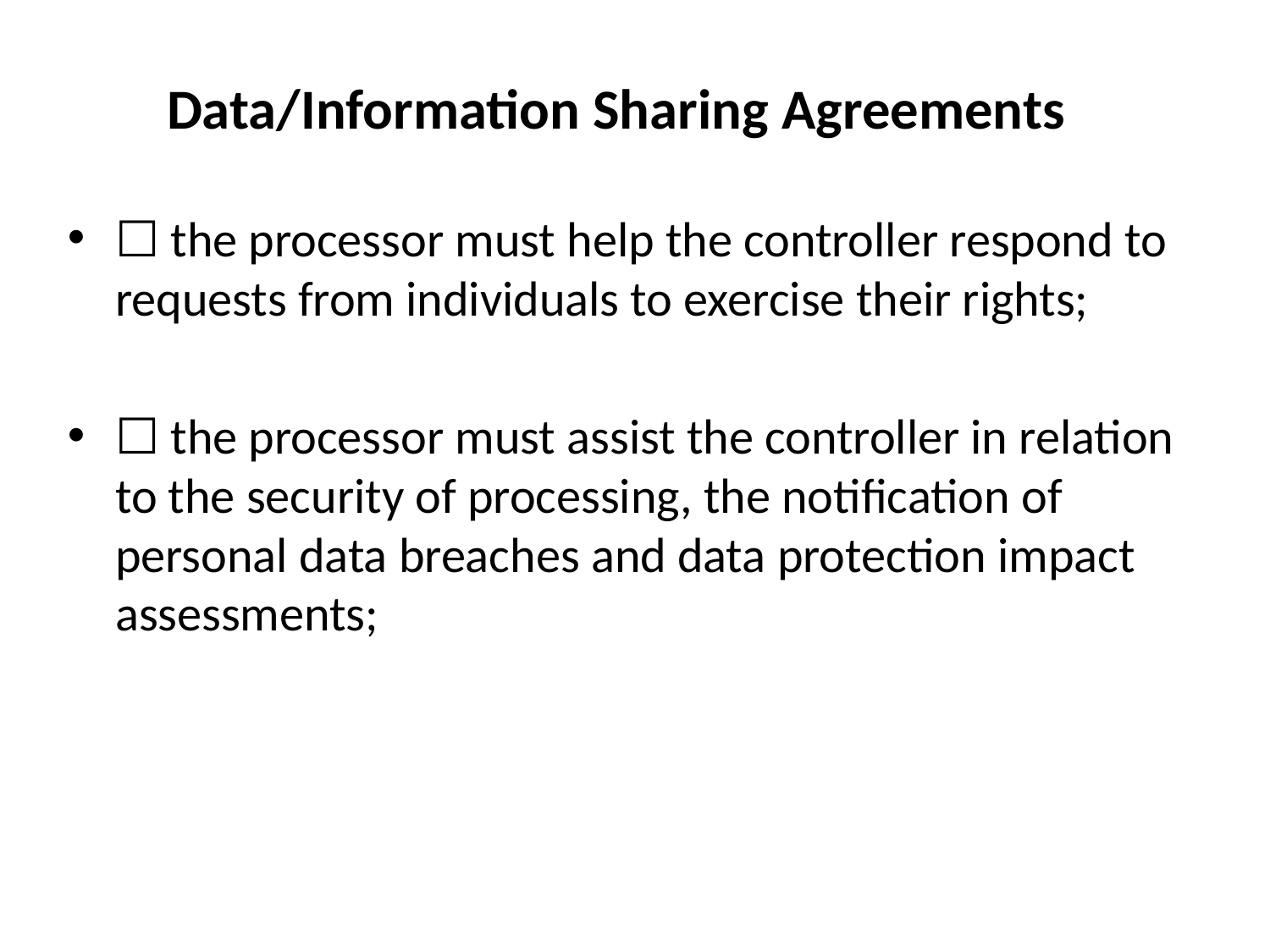

# Data/Information Sharing Agreements
☐ the processor must help the controller respond to requests from individuals to exercise their rights;

☐ the processor must assist the controller in relation to the security of processing, the notification of personal data breaches and data protection impact assessments;